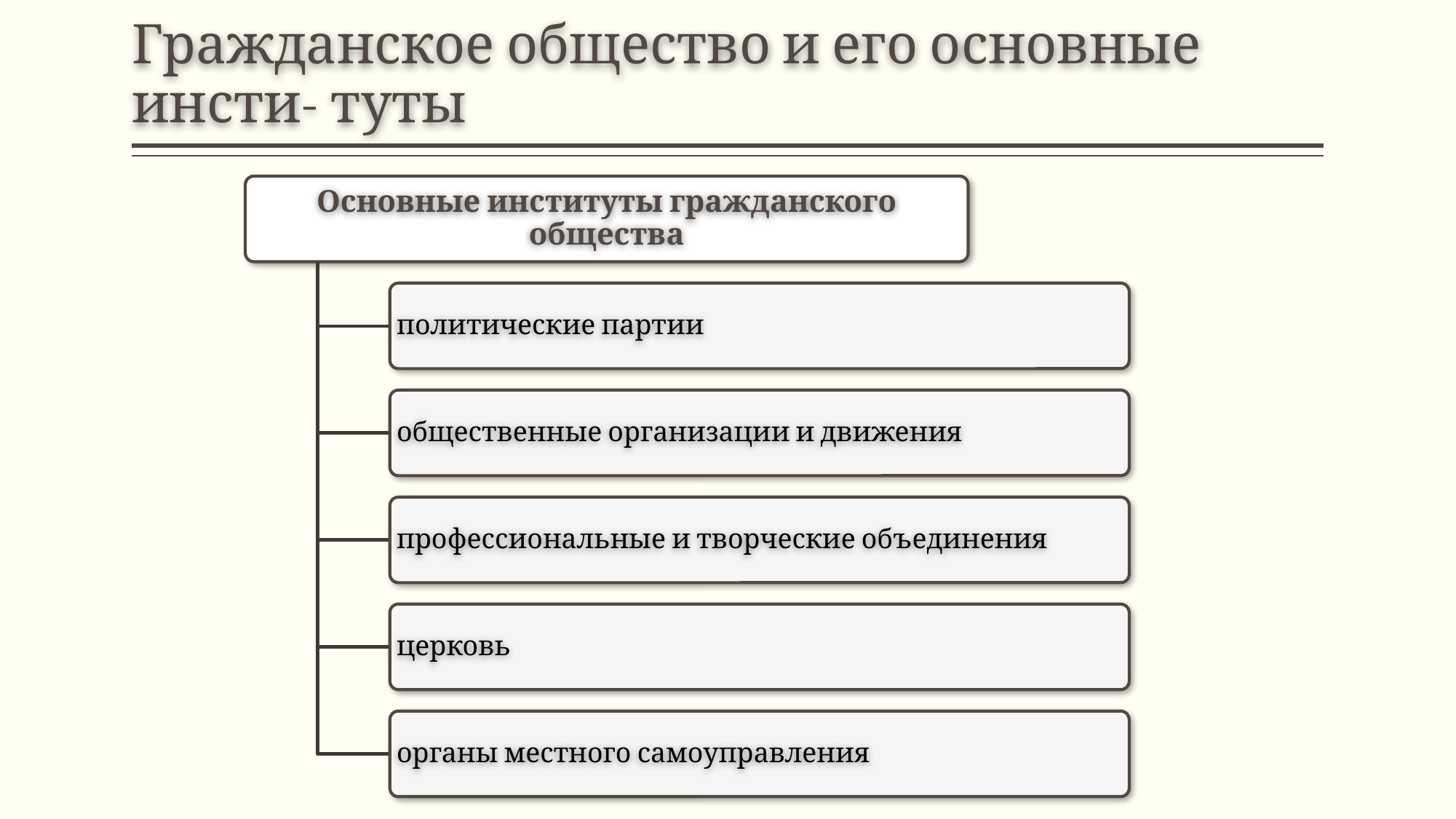

# Гражданское общество и его основные инсти- туты

Основные институты гражданского общества

политические партии

общественные организации и движения

профессиональные и творческие объединения

церковь

органы местного самоуправления